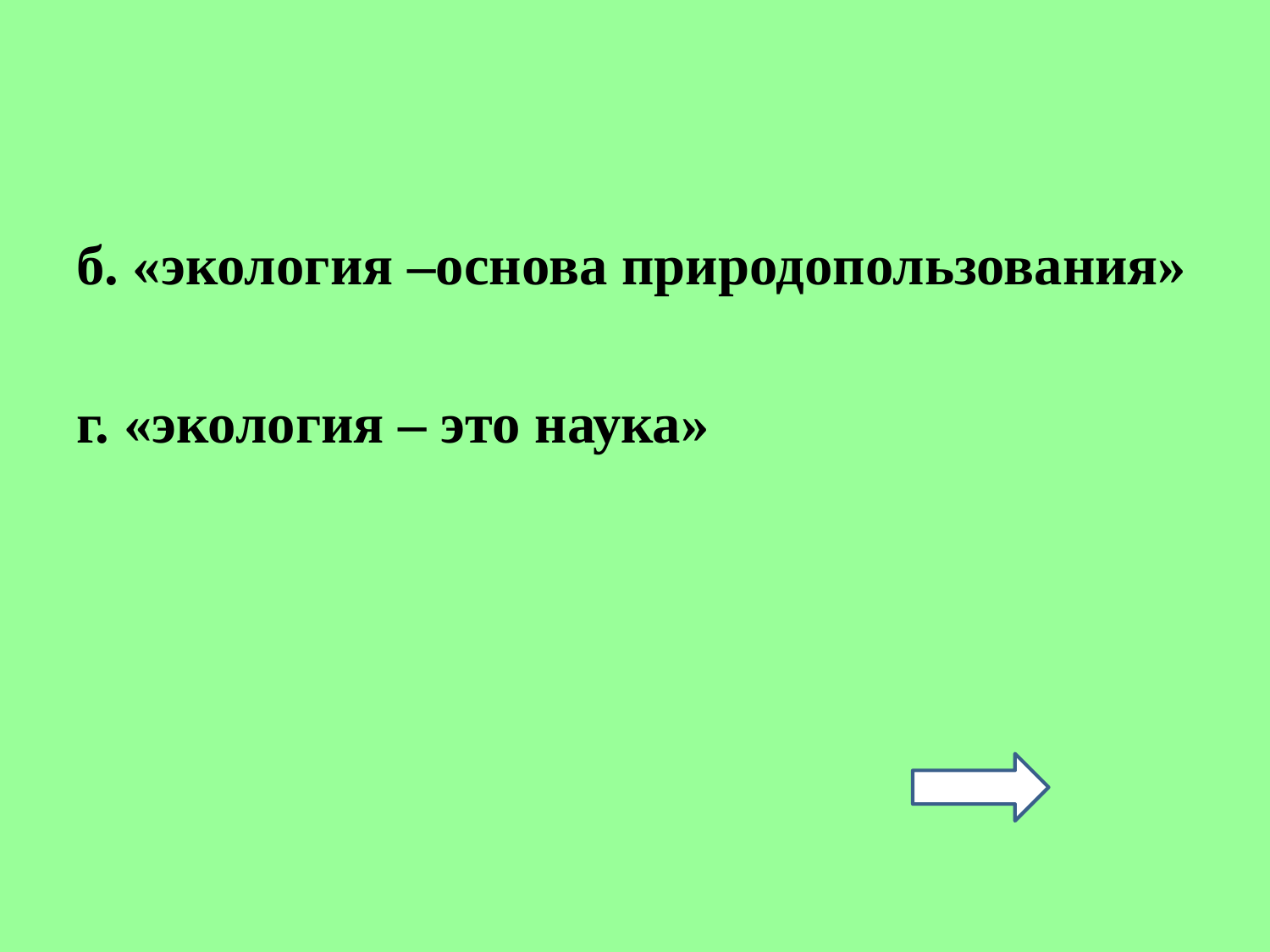

#
б. «экология –основа природопользования»

г. «экология – это наука»